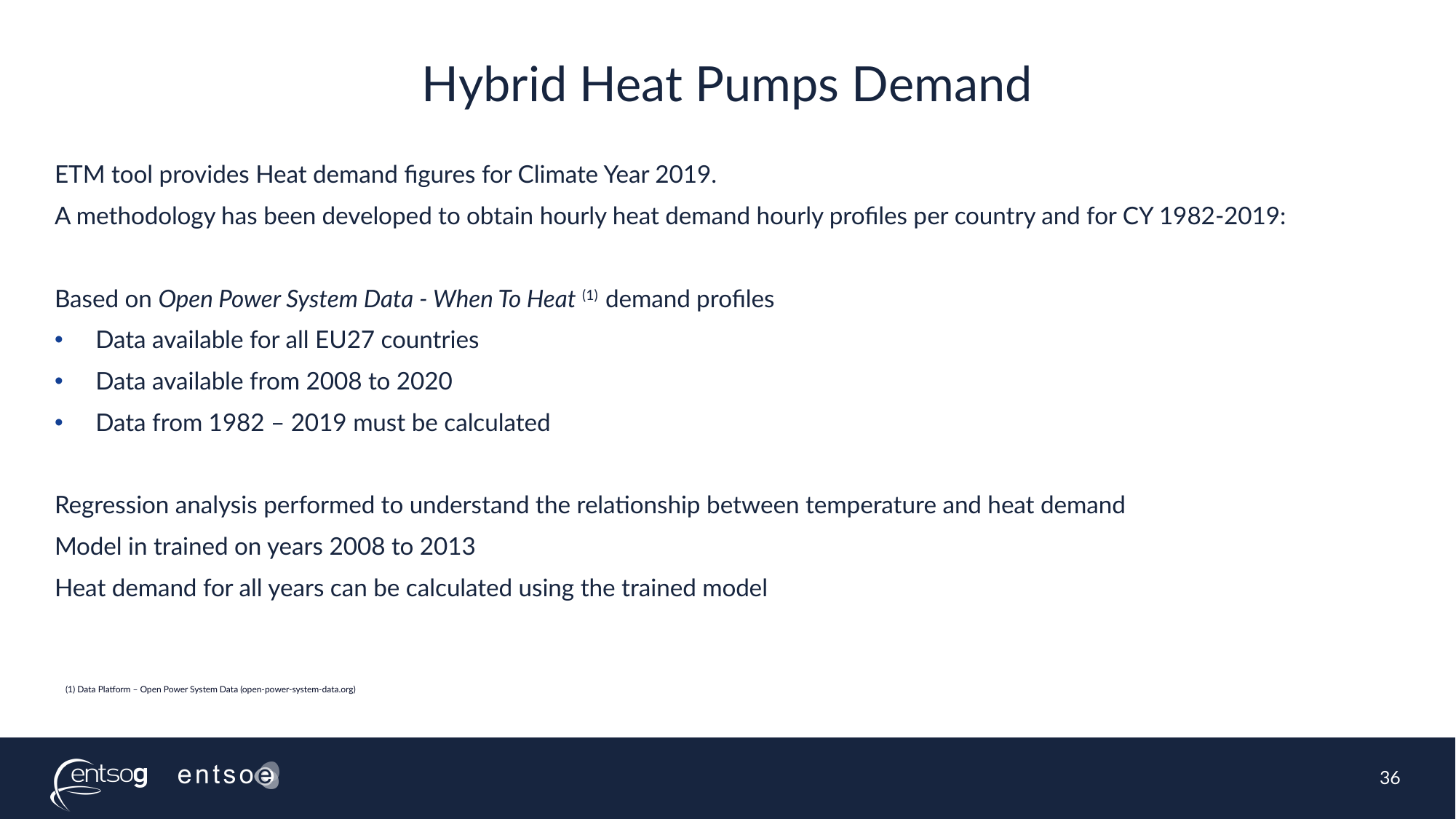

# Hybrid Heat Pumps Demand
ETM tool provides Heat demand figures for Climate Year 2019.
A methodology has been developed to obtain hourly heat demand hourly profiles per country and for CY 1982-2019:

Based on Open Power System Data - When To Heat (1)  demand profiles
Data available for all EU27 countries
Data available from 2008 to 2020
Data from 1982 – 2019 must be calculated

Regression analysis performed to understand the relationship between temperature and heat demand
Model in trained on years 2008 to 2013
Heat demand for all years can be calculated using the trained model

(1) Data Platform – Open Power System Data (open-power-system-data.org)
36